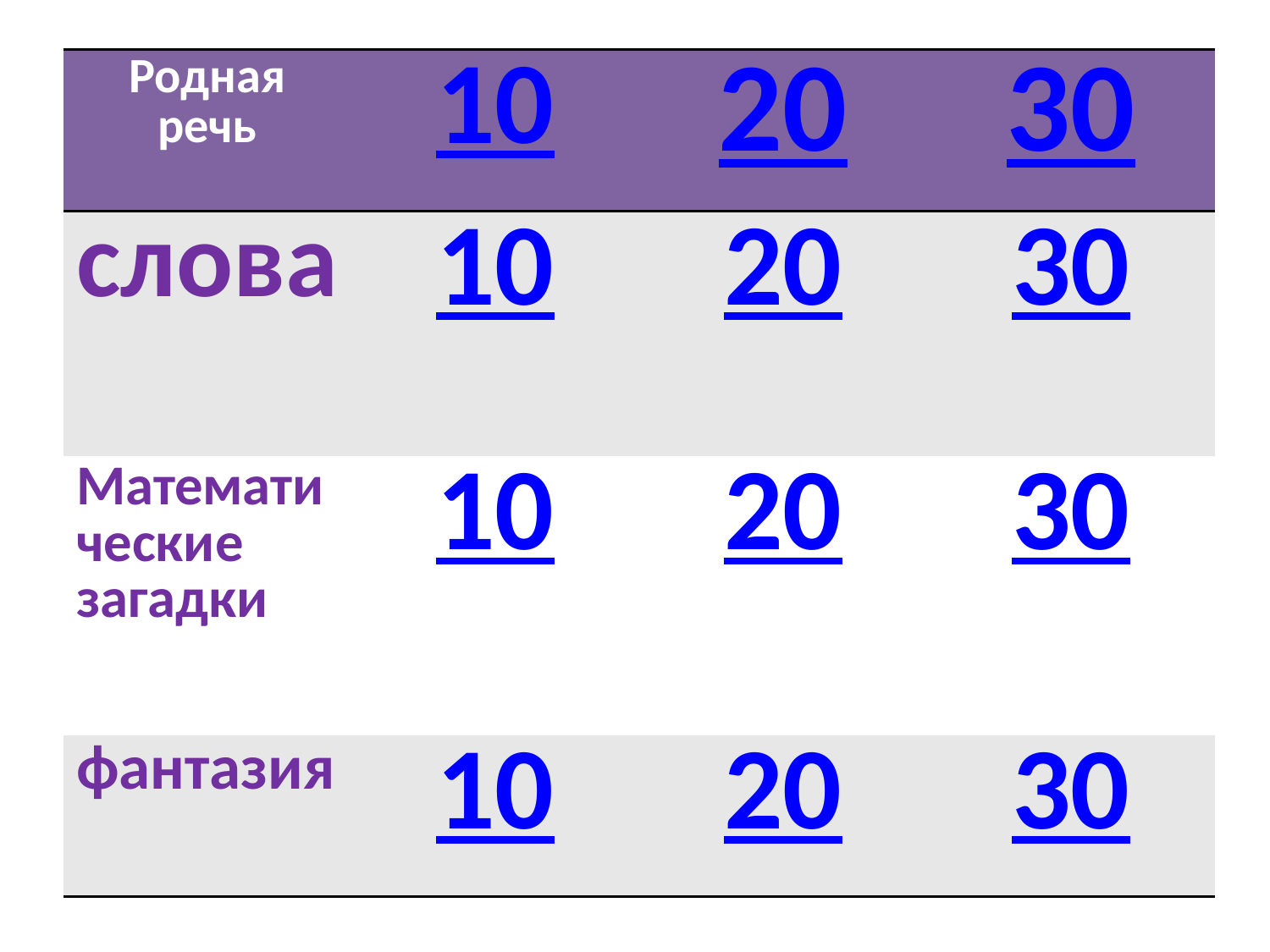

| Родная речь | 10 | 20 | 30 |
| --- | --- | --- | --- |
| слова | 10 | 20 | 30 |
| Математические загадки | 10 | 20 | 30 |
| фантазия | 10 | 20 | 30 |